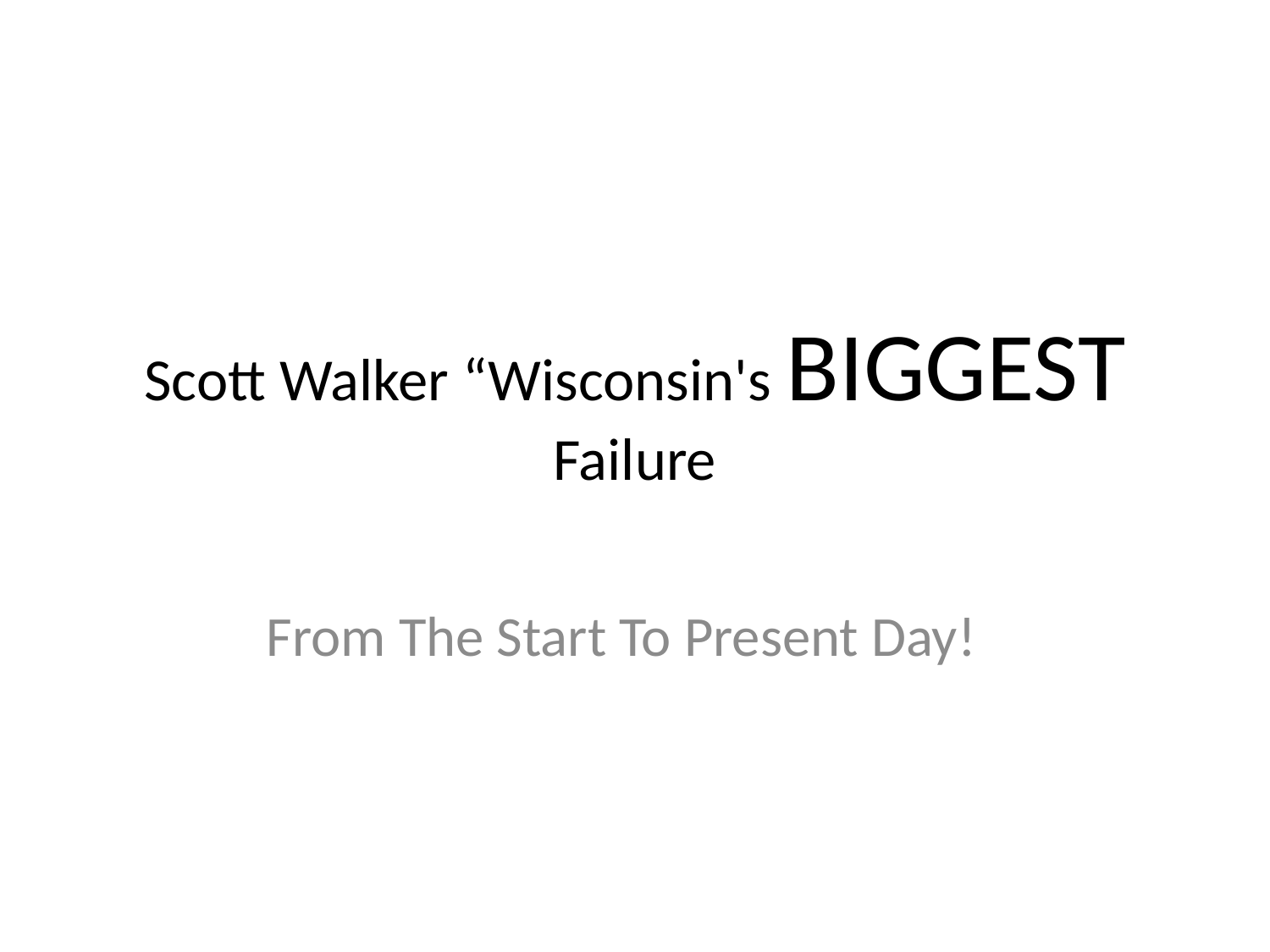

# Scott Walker “Wisconsin's BIGGEST Failure
From The Start To Present Day!